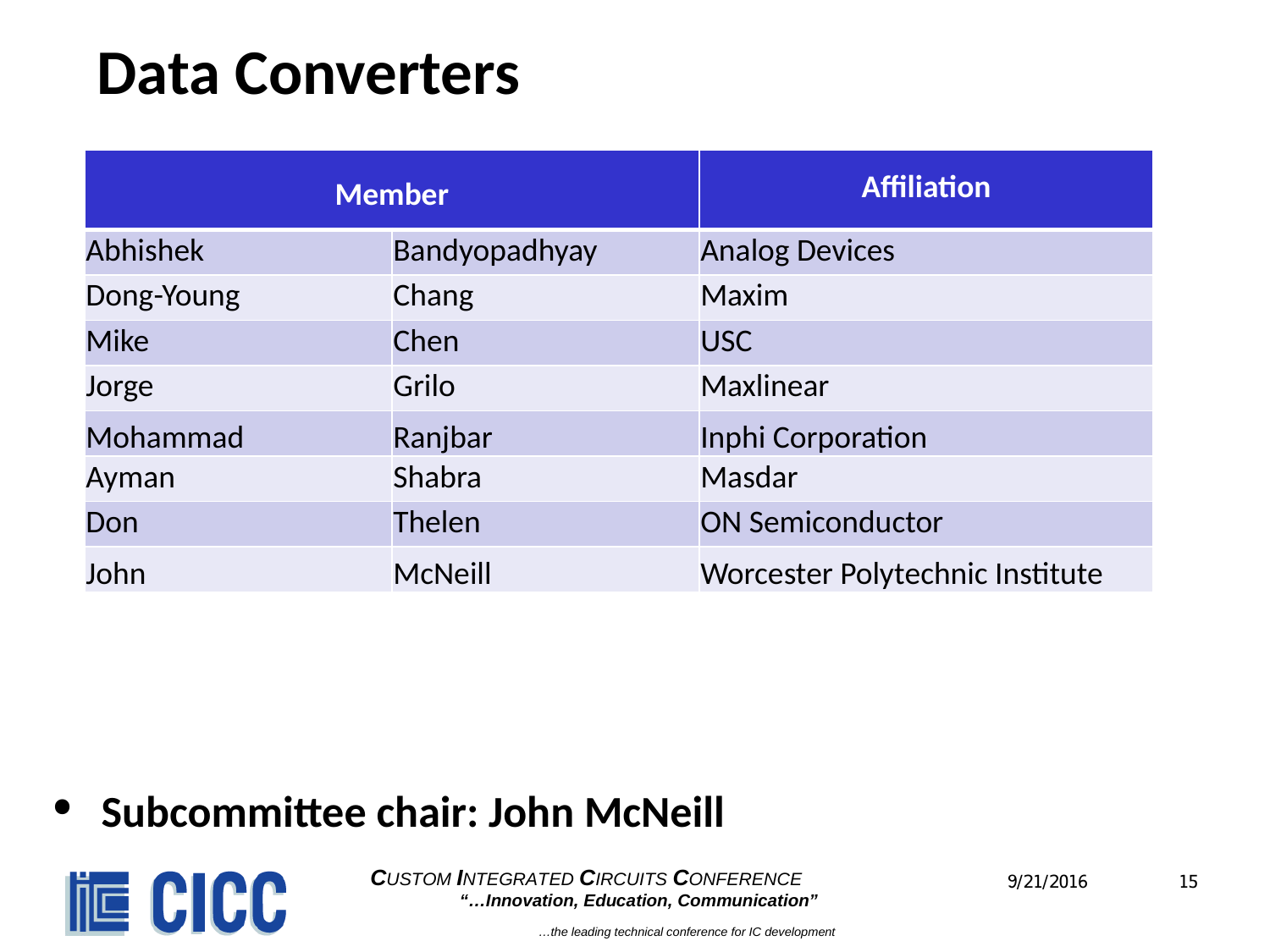

# Data Converters
| Member |  | Affiliation |
| --- | --- | --- |
| Abhishek | Bandyopadhyay | Analog Devices |
| Dong-Young | Chang | Maxim |
| Mike | Chen | USC |
| Jorge | Grilo | Maxlinear |
| Mohammad | Ranjbar | Inphi Corporation |
| Ayman | Shabra | Masdar |
| Don | Thelen | ON Semiconductor |
| John | McNeill | Worcester Polytechnic Institute |
Subcommittee chair: John McNeill